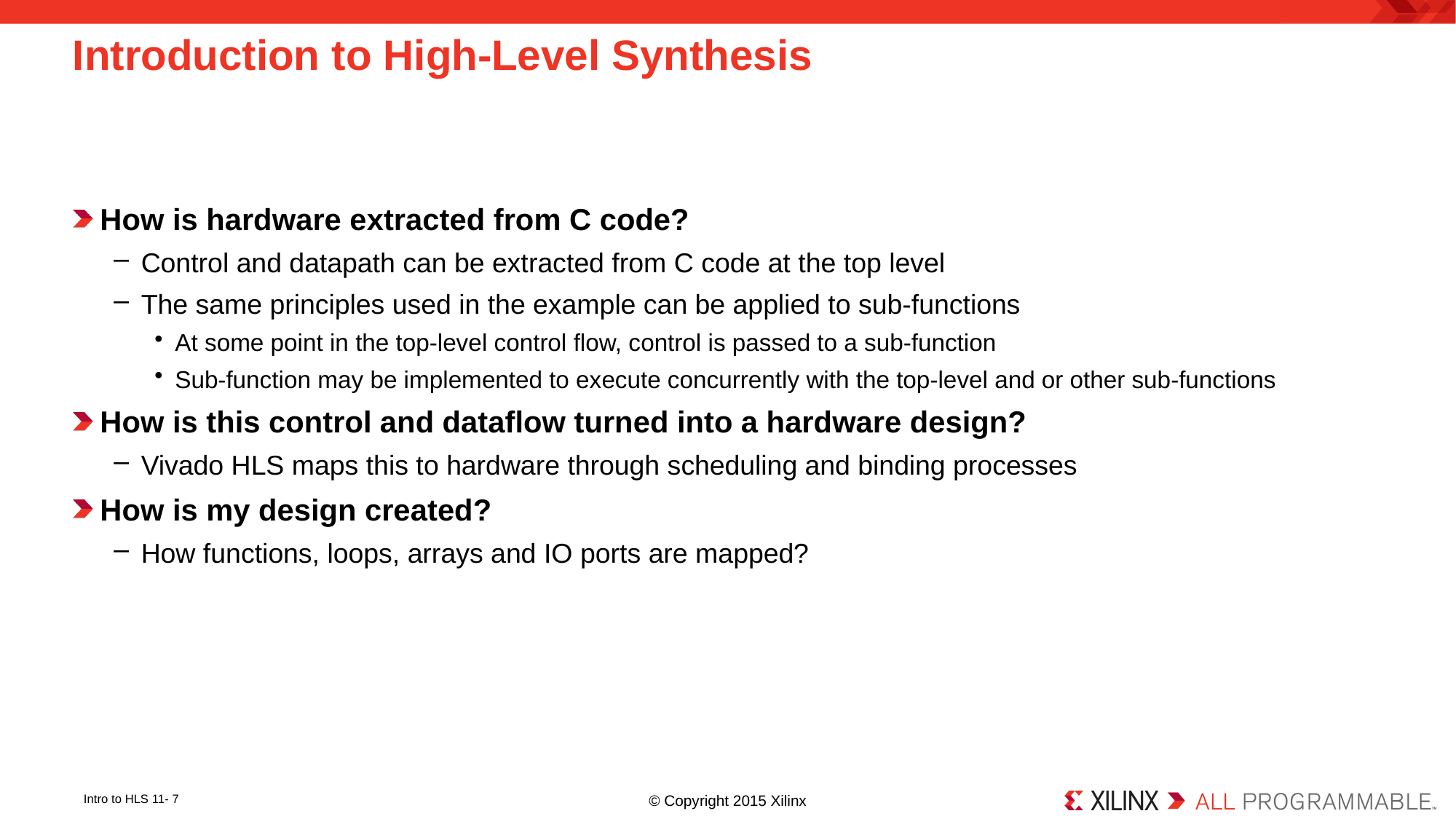

# Introduction to High-Level Synthesis
How is hardware extracted from C code?
Control and datapath can be extracted from C code at the top level
The same principles used in the example can be applied to sub-functions
At some point in the top-level control flow, control is passed to a sub-function
Sub-function may be implemented to execute concurrently with the top-level and or other sub-functions
How is this control and dataflow turned into a hardware design?
Vivado HLS maps this to hardware through scheduling and binding processes
How is my design created?
How functions, loops, arrays and IO ports are mapped?
Intro to HLS 11- 7
© Copyright 2015 Xilinx